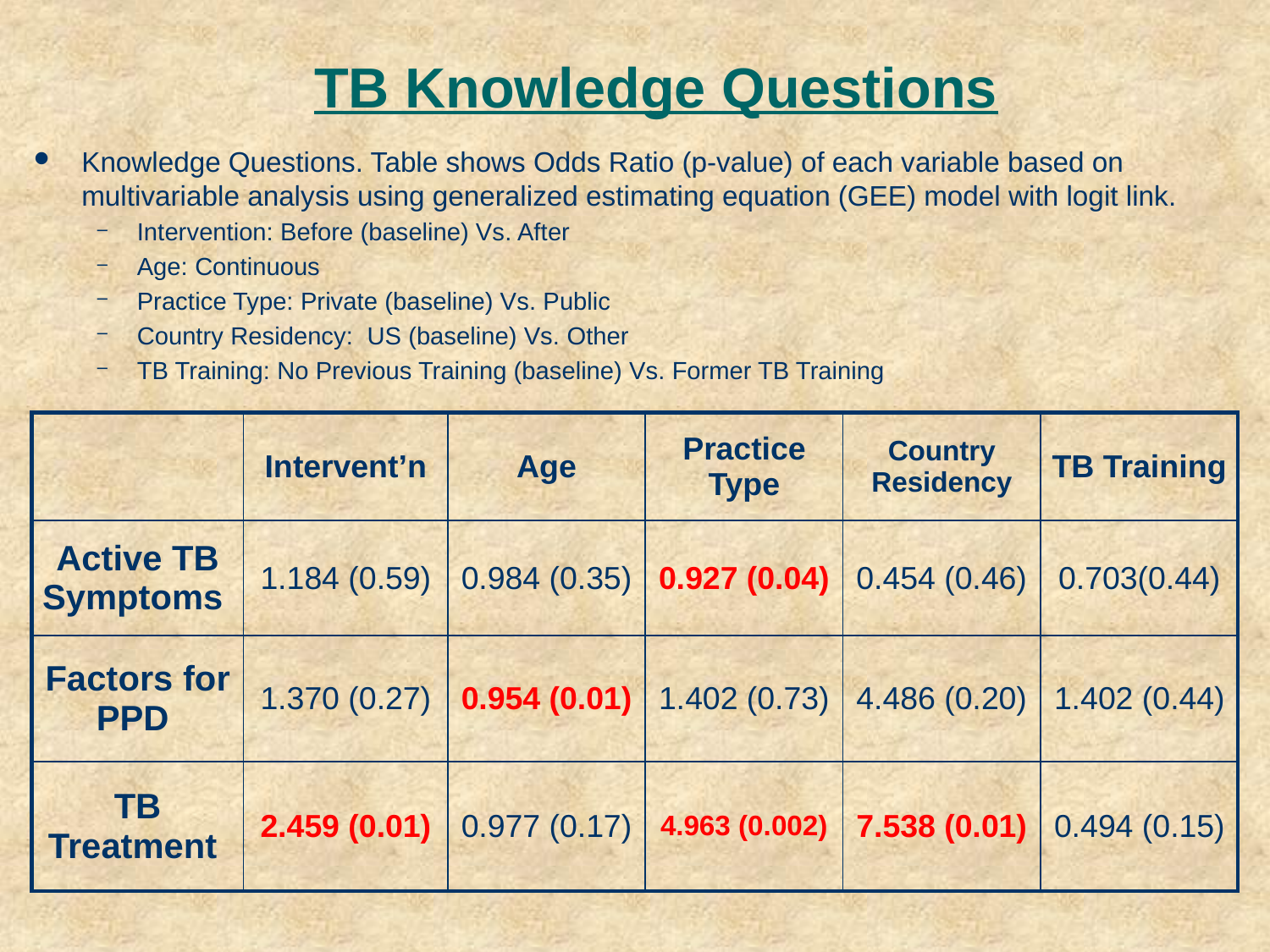

# TB Knowledge Questions
Knowledge Questions. Table shows Odds Ratio (p-value) of each variable based on multivariable analysis using generalized estimating equation (GEE) model with logit link.
Intervention: Before (baseline) Vs. After
Age: Continuous
Practice Type: Private (baseline) Vs. Public
Country Residency:  US (baseline) Vs. Other
TB Training: No Previous Training (baseline) Vs. Former TB Training
|  | Intervent’n | Age | Practice Type | Country Residency | TB Training |
| --- | --- | --- | --- | --- | --- |
| Active TB Symptoms | 1.184 (0.59) | 0.984 (0.35) | 0.927 (0.04) | 0.454 (0.46) | 0.703(0.44) |
| Factors for PPD | 1.370 (0.27) | 0.954 (0.01) | 1.402 (0.73) | 4.486 (0.20) | 1.402 (0.44) |
| TB Treatment | 2.459 (0.01) | 0.977 (0.17) | 4.963 (0.002) | 7.538 (0.01) | 0.494 (0.15) |